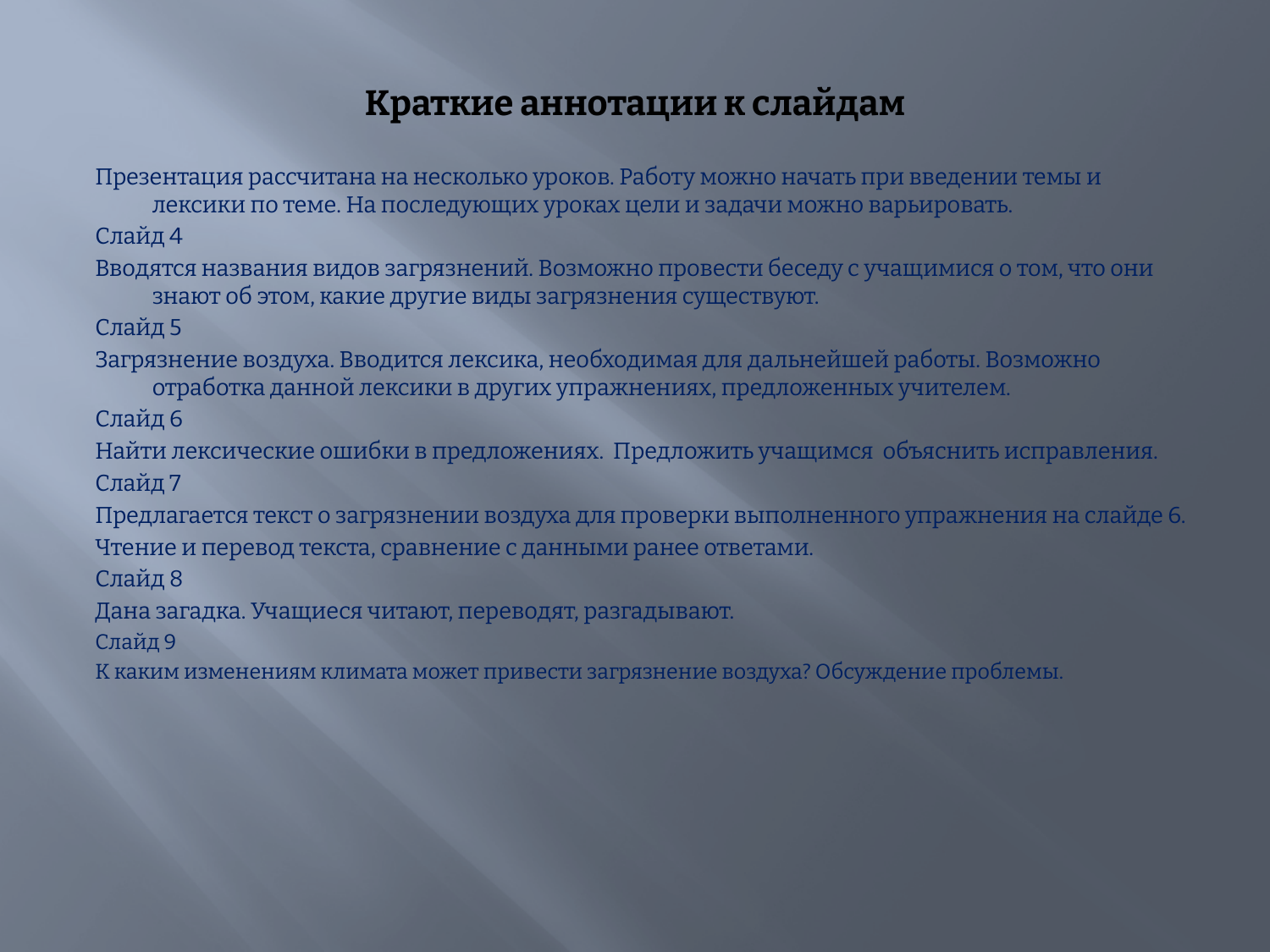

# Краткие аннотации к слайдам
Презентация рассчитана на несколько уроков. Работу можно начать при введении темы и лексики по теме. На последующих уроках цели и задачи можно варьировать.
Слайд 4
Вводятся названия видов загрязнений. Возможно провести беседу с учащимися о том, что они знают об этом, какие другие виды загрязнения существуют.
Слайд 5
Загрязнение воздуха. Вводится лексика, необходимая для дальнейшей работы. Возможно  отработка данной лексики в других упражнениях, предложенных учителем.
Слайд 6
Найти лексические ошибки в предложениях.  Предложить учащимся  объяснить исправления.
Слайд 7
Предлагается текст о загрязнении воздуха для проверки выполненного упражнения на слайде 6.
Чтение и перевод текста, сравнение с данными ранее ответами.
Слайд 8
Дана загадка. Учащиеся читают, переводят, разгадывают.
Слайд 9
К каким изменениям климата может привести загрязнение воздуха? Обсуждение проблемы.